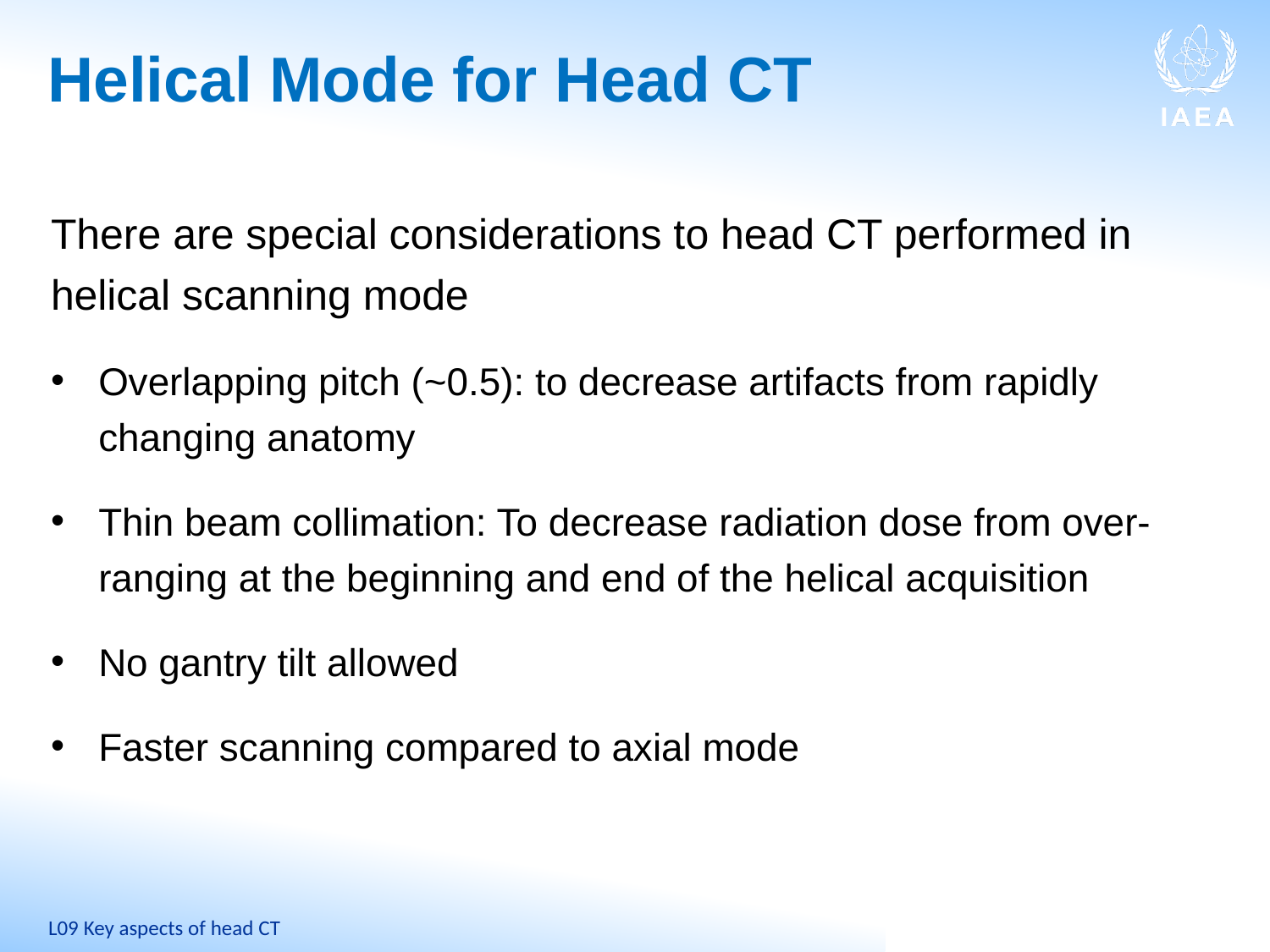

# Helical Mode for Head CT
There are special considerations to head CT performed in helical scanning mode
Overlapping pitch (~0.5): to decrease artifacts from rapidly changing anatomy
Thin beam collimation: To decrease radiation dose from over-ranging at the beginning and end of the helical acquisition
No gantry tilt allowed
Faster scanning compared to axial mode